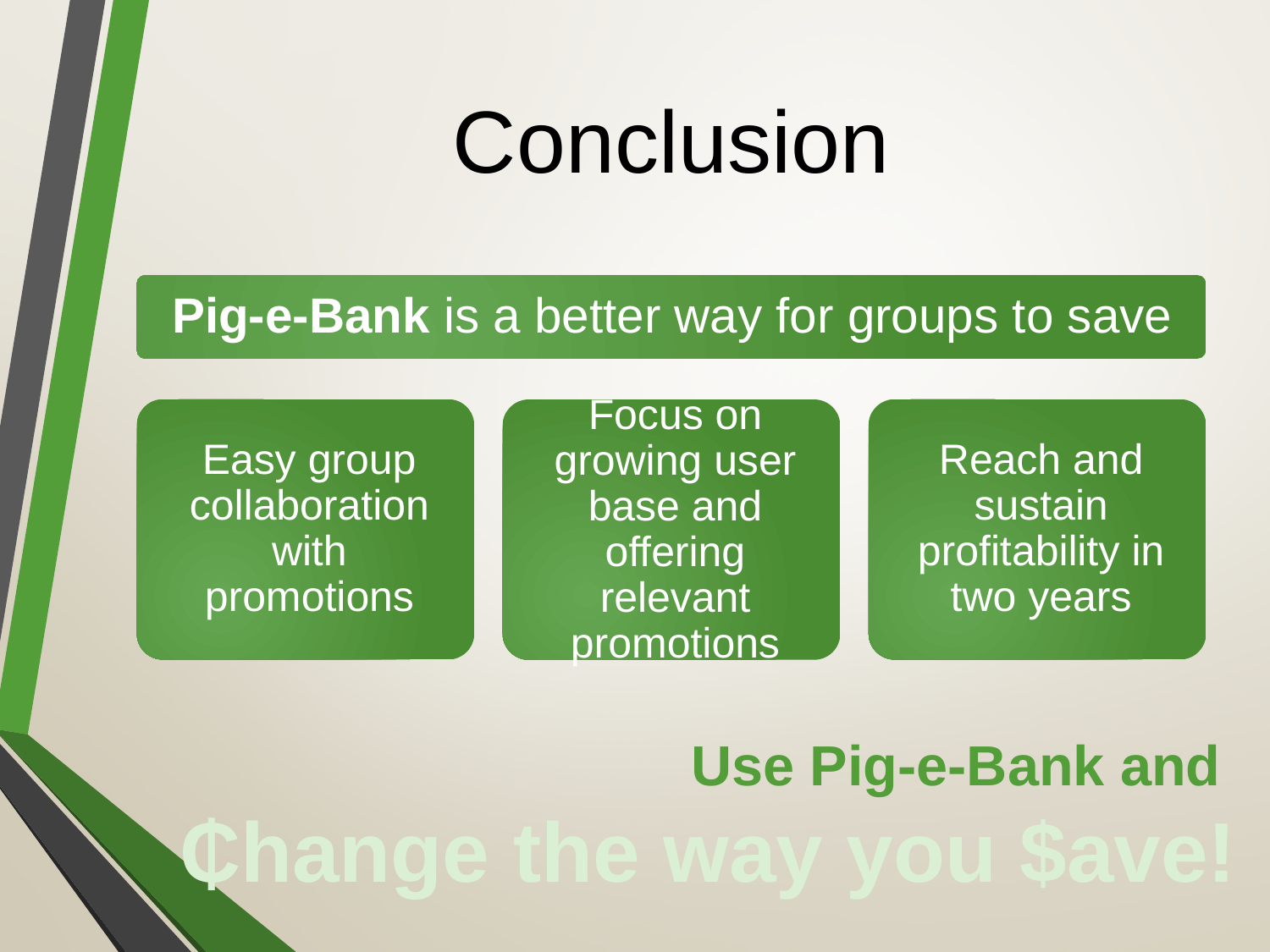

# Conclusion
Pig-e-Bank is a better way for groups to save
Easy group collaboration with promotions
Focus on growing user base and offering relevant promotions
Reach and sustain profitability in two years
Use Pig-e-Bank and
₵hange the way you $ave!